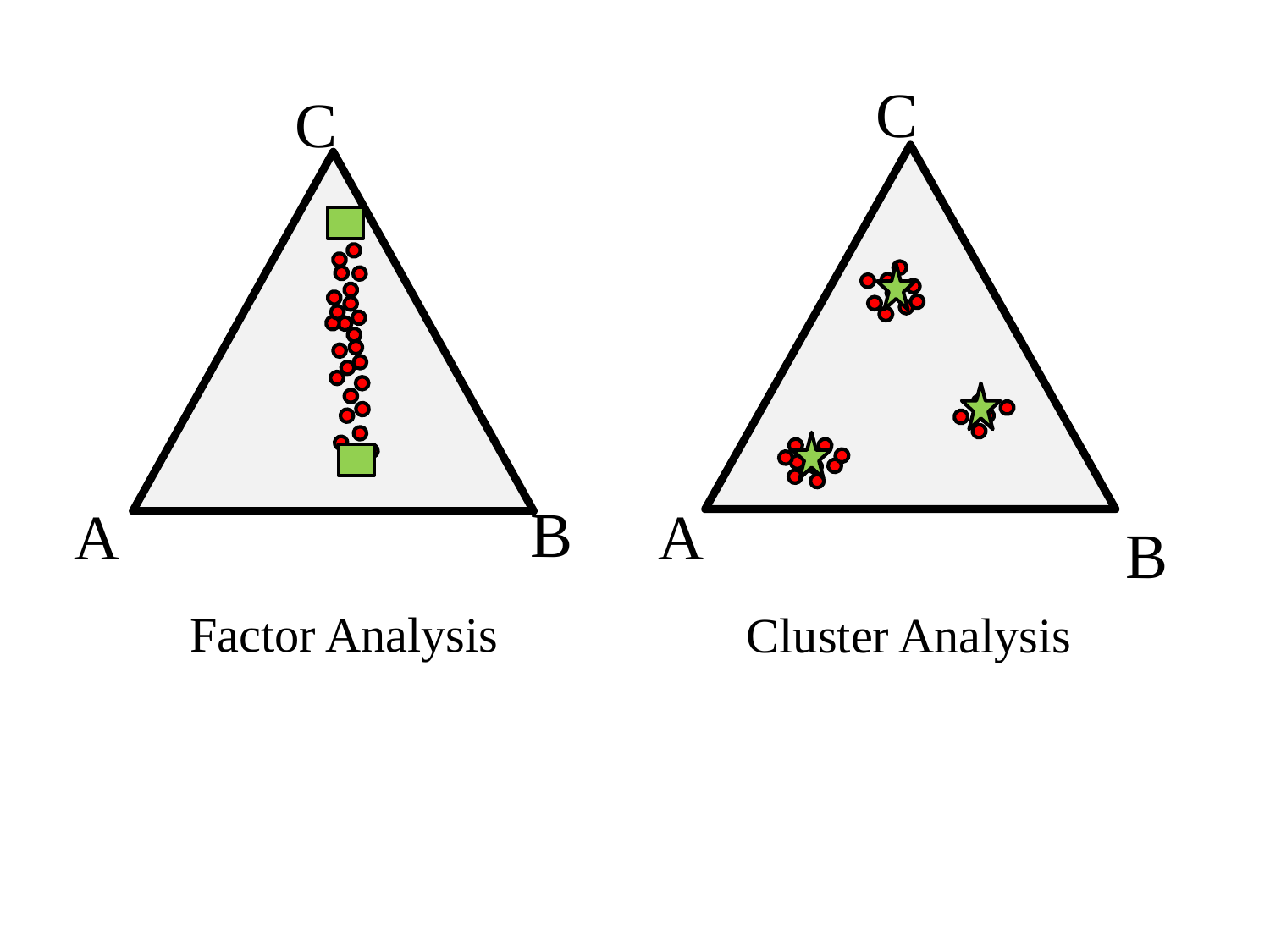

C

A
B
C

B
A

Factor Analysis
Cluster Analysis